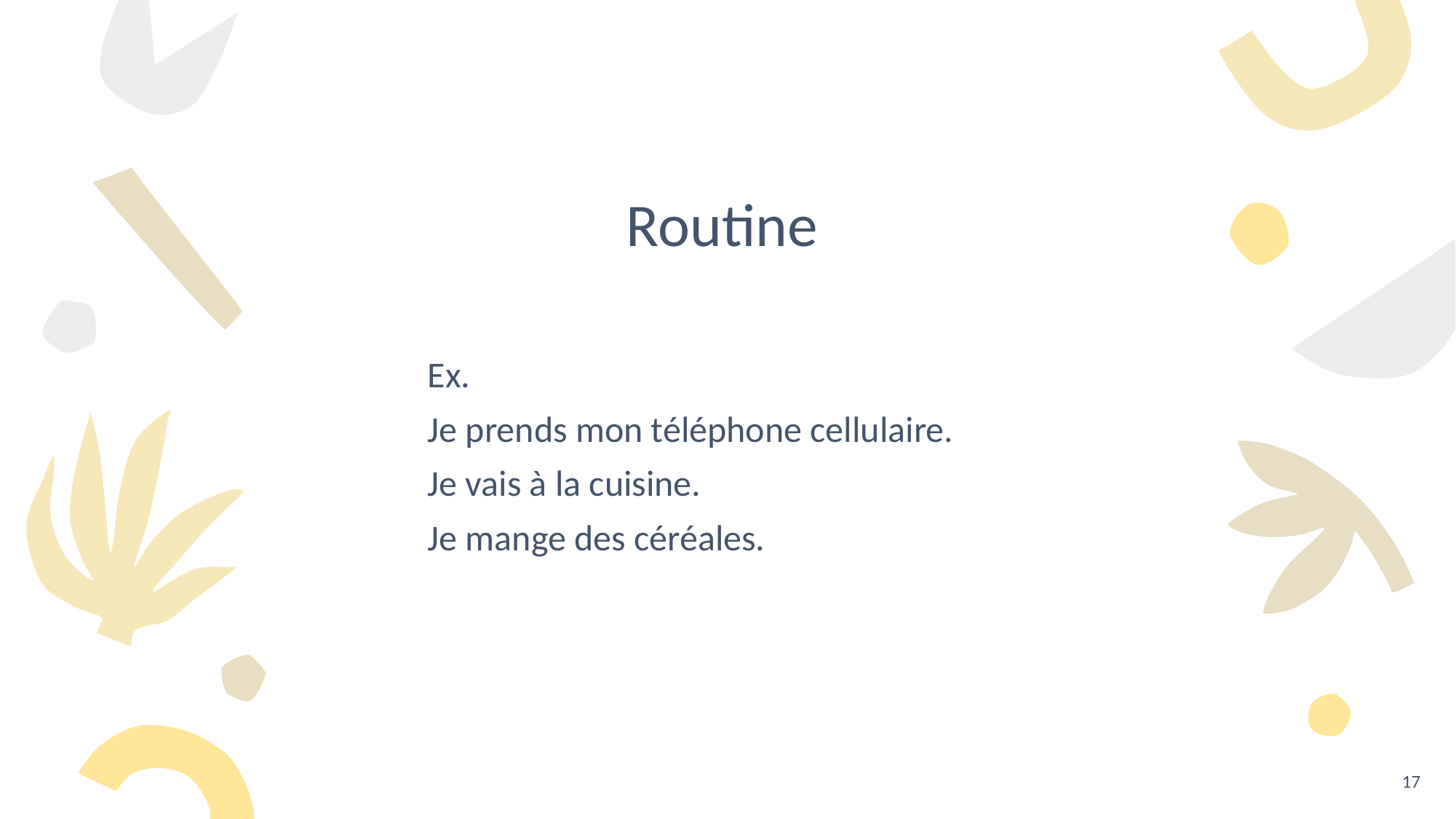

# Routine

Ex.
Je prends mon téléphone cellulaire.
Je vais à la cuisine.
Je mange des céréales.

17